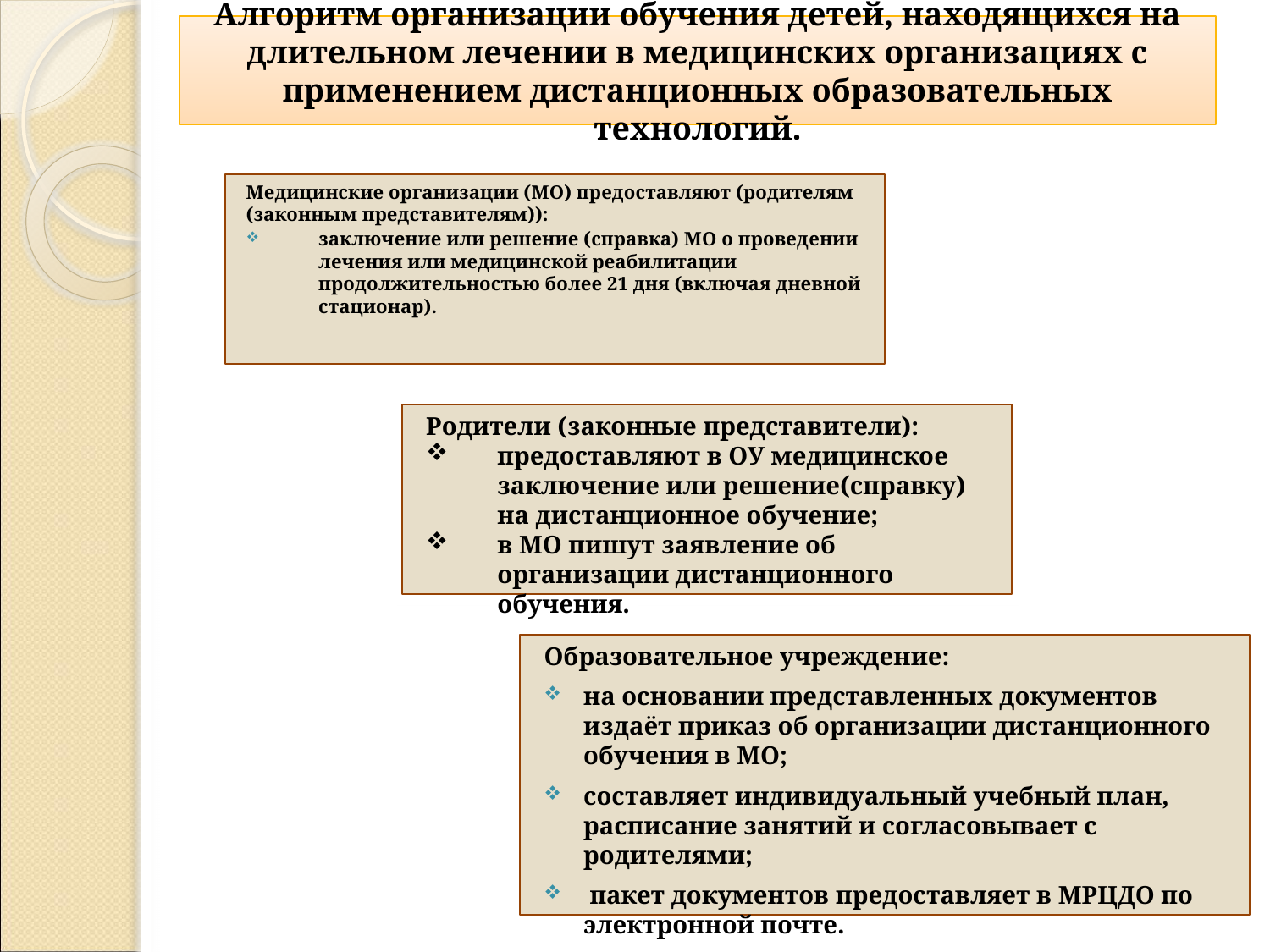

# Алгоритм организации обучения детей, находящихся на длительном лечении в медицинских организациях с применением дистанционных образовательных технологий.
Медицинские организации (МО) предоставляют (родителям (законным представителям)):
заключение или решение (справка) МО о проведении лечения или медицинской реабилитации продолжительностью более 21 дня (включая дневной стационар).

Родители (законные представители):
предоставляют в ОУ медицинское заключение или решение(справку) на дистанционное обучение;
в МО пишут заявление об организации дистанционного обучения.
Образовательное учреждение:
на основании представленных документов издаёт приказ об организации дистанционного обучения в МО;
составляет индивидуальный учебный план, расписание занятий и согласовывает с родителями;
 пакет документов предоставляет в МРЦДО по электронной почте.